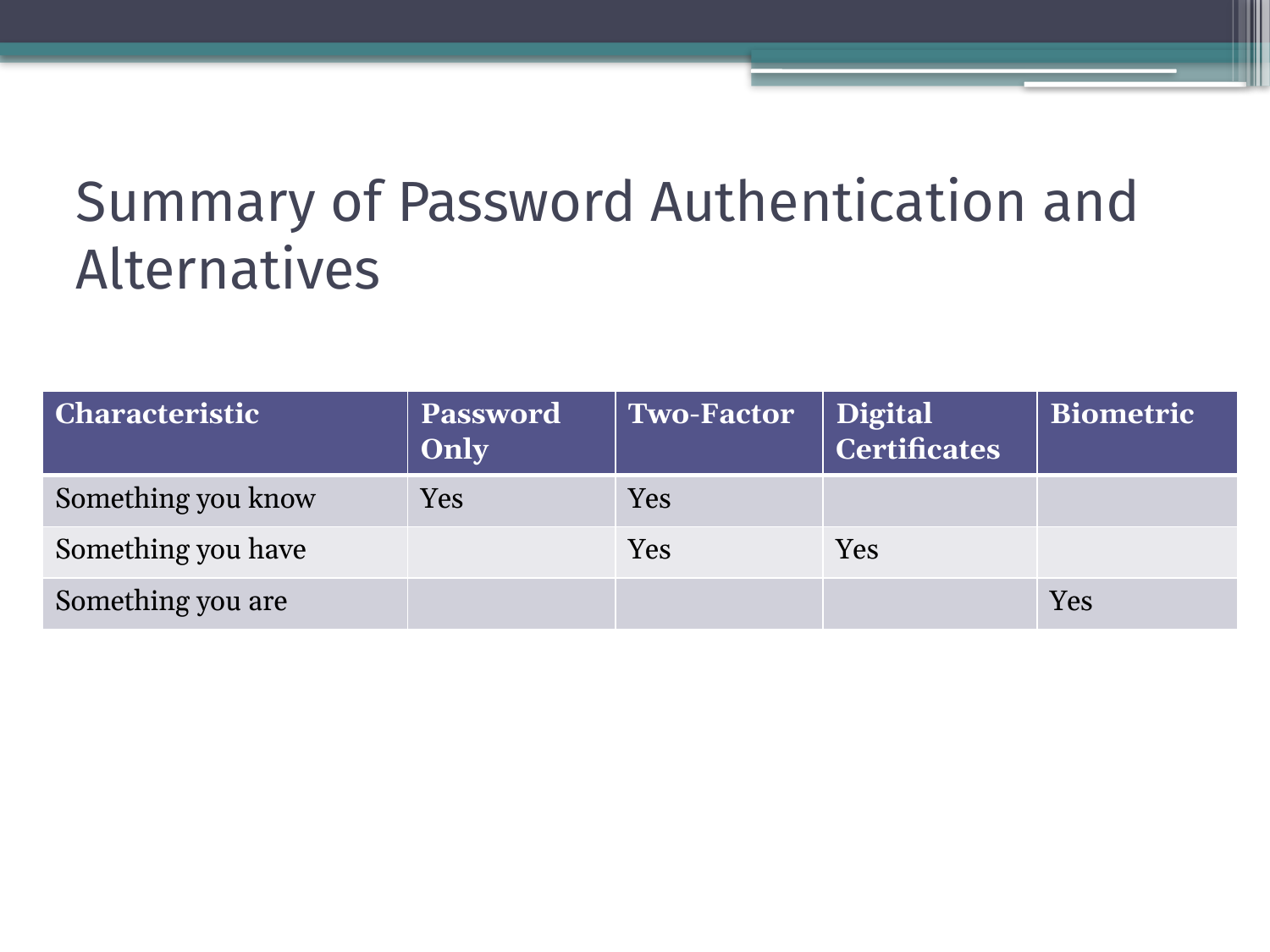

# Summary of Password Authentication and Alternatives
| Characteristic | Password Only | Two-Factor | Digital Certificates | Biometric |
| --- | --- | --- | --- | --- |
| Something you know | Yes | Yes |  |  |
| Something you have |  | Yes | Yes |  |
| Something you are |  |  |  | Yes |